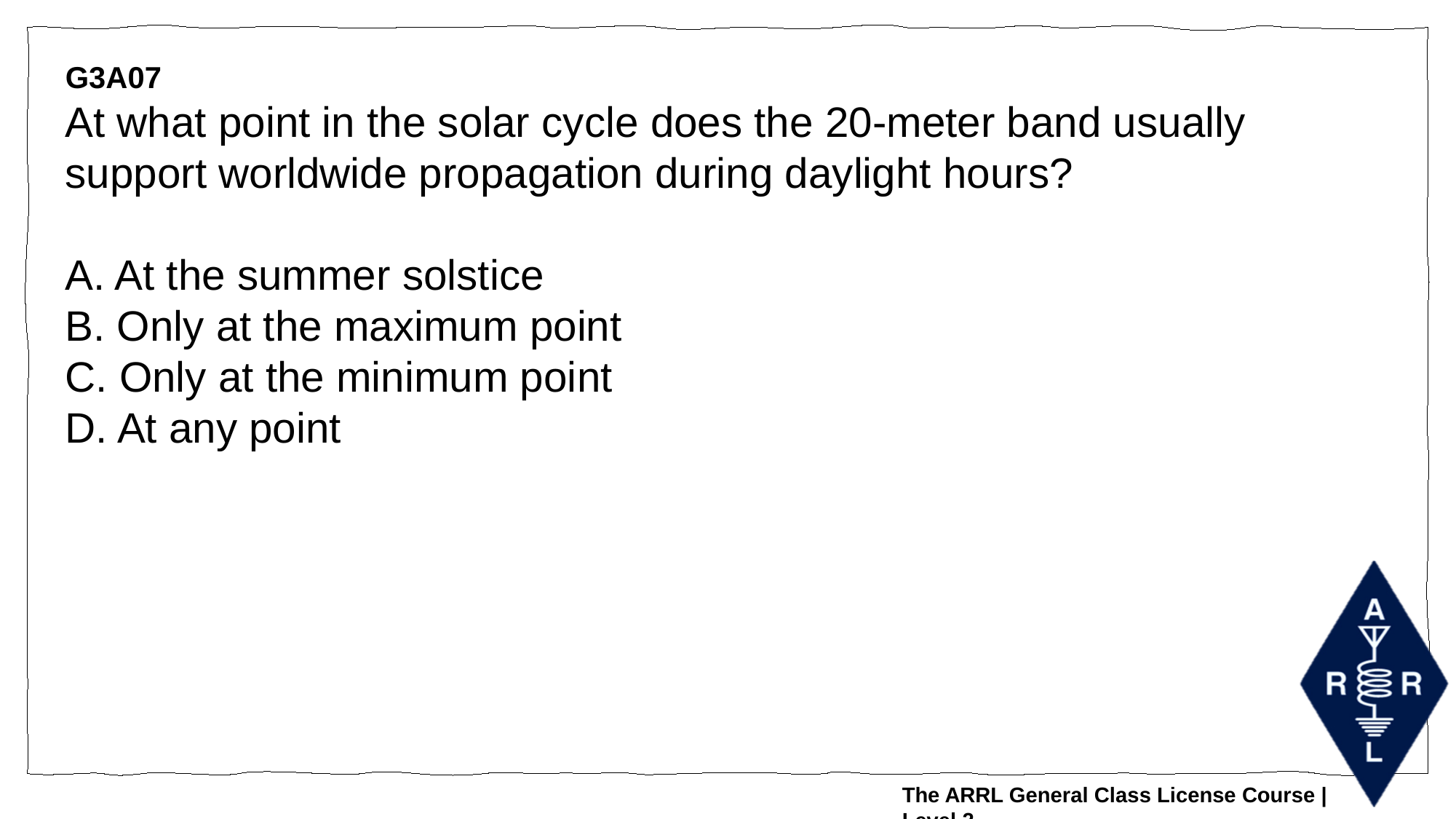

G3A07
At what point in the solar cycle does the 20-meter band usually support worldwide propagation during daylight hours?

A. At the summer solstice
B. Only at the maximum point
C. Only at the minimum point
D. At any point